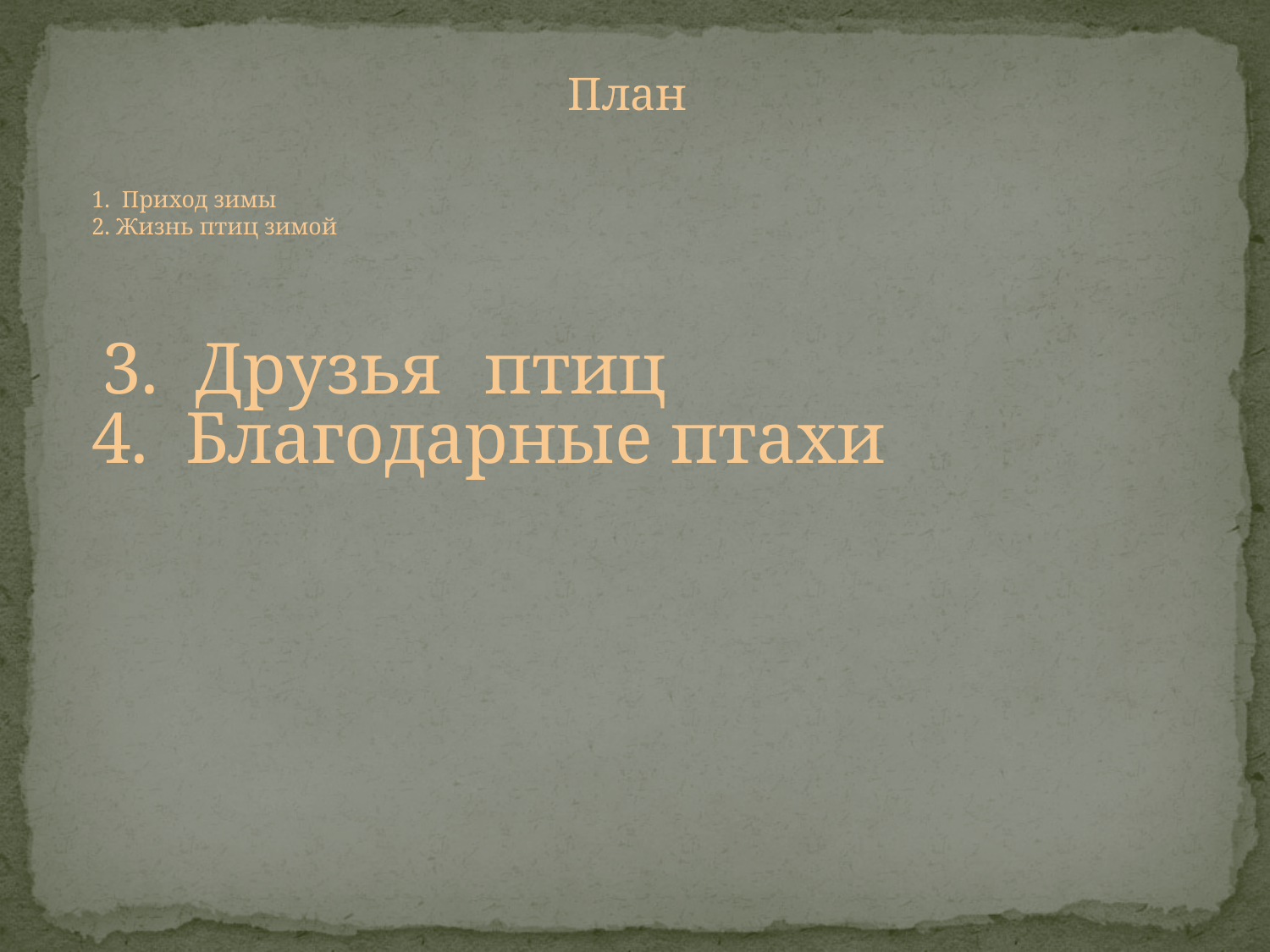

План

1.  Приход зимы
2. Жизнь птиц зимой

3.  Друзья птиц
4.  Благодарные птахи